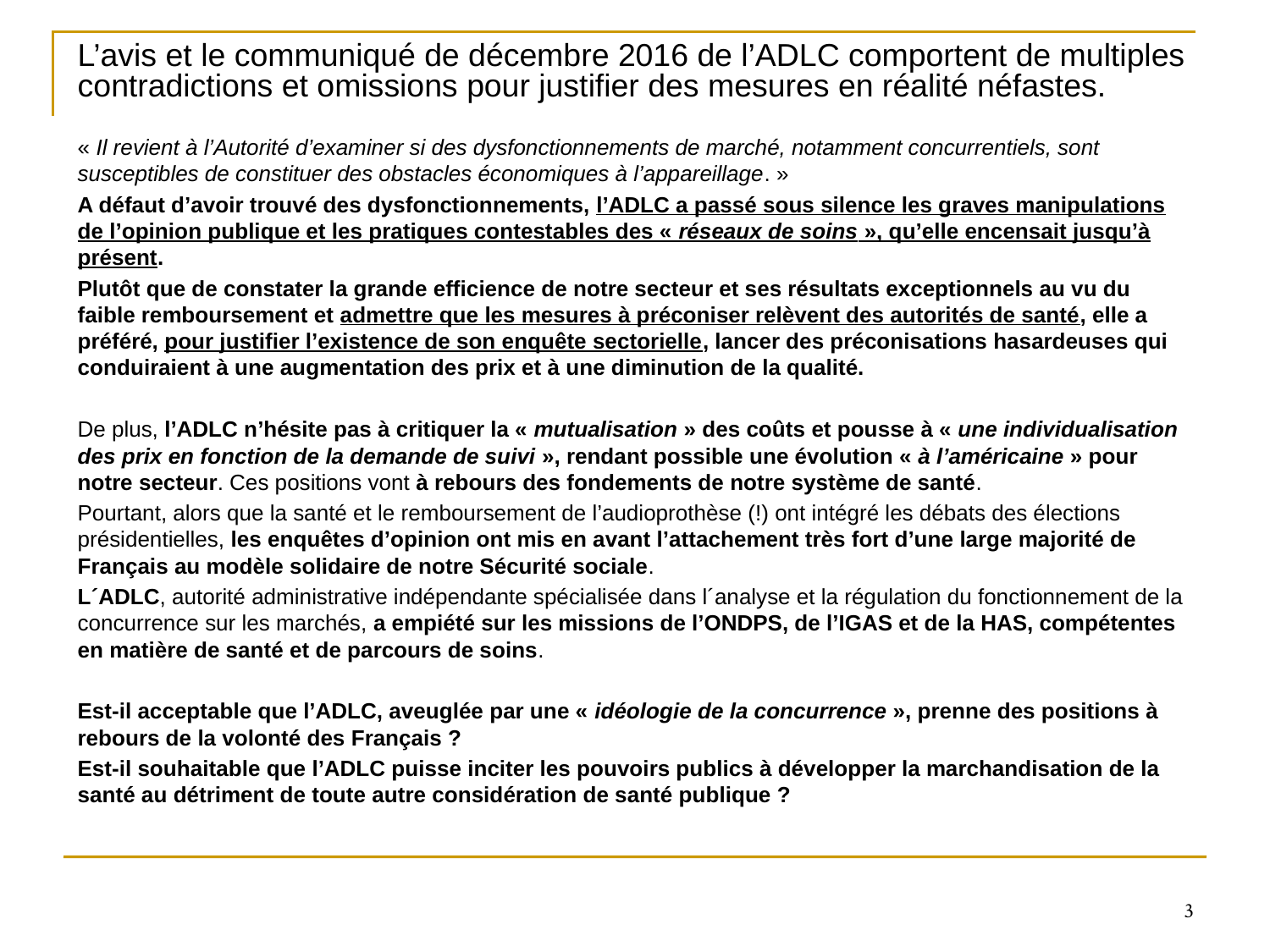

L’avis et le communiqué de décembre 2016 de l’ADLC comportent de multiples contradictions et omissions pour justifier des mesures en réalité néfastes.

« Il revient à l’Autorité d’examiner si des dysfonctionnements de marché, notamment concurrentiels, sont susceptibles de constituer des obstacles économiques à l’appareillage. »
A défaut d’avoir trouvé des dysfonctionnements, l’ADLC a passé sous silence les graves manipulations de l’opinion publique et les pratiques contestables des « réseaux de soins », qu’elle encensait jusqu’à présent.
Plutôt que de constater la grande efficience de notre secteur et ses résultats exceptionnels au vu du faible remboursement et admettre que les mesures à préconiser relèvent des autorités de santé, elle a préféré, pour justifier l’existence de son enquête sectorielle, lancer des préconisations hasardeuses qui conduiraient à une augmentation des prix et à une diminution de la qualité.

De plus, l’ADLC n’hésite pas à critiquer la « mutualisation » des coûts et pousse à « une individualisation des prix en fonction de la demande de suivi », rendant possible une évolution « à l’américaine » pour notre secteur. Ces positions vont à rebours des fondements de notre système de santé.
Pourtant, alors que la santé et le remboursement de l’audioprothèse (!) ont intégré les débats des élections présidentielles, les enquêtes d’opinion ont mis en avant l’attachement très fort d’une large majorité de Français au modèle solidaire de notre Sécurité sociale.
L´ADLC, autorité administrative indépendante spécialisée dans l´analyse et la régulation du fonctionnement de la concurrence sur les marchés, a empiété sur les missions de l’ONDPS, de l’IGAS et de la HAS, compétentes en matière de santé et de parcours de soins.

Est-il acceptable que l’ADLC, aveuglée par une « idéologie de la concurrence », prenne des positions à rebours de la volonté des Français ?
Est-il souhaitable que l’ADLC puisse inciter les pouvoirs publics à développer la marchandisation de la santé au détriment de toute autre considération de santé publique ?

3